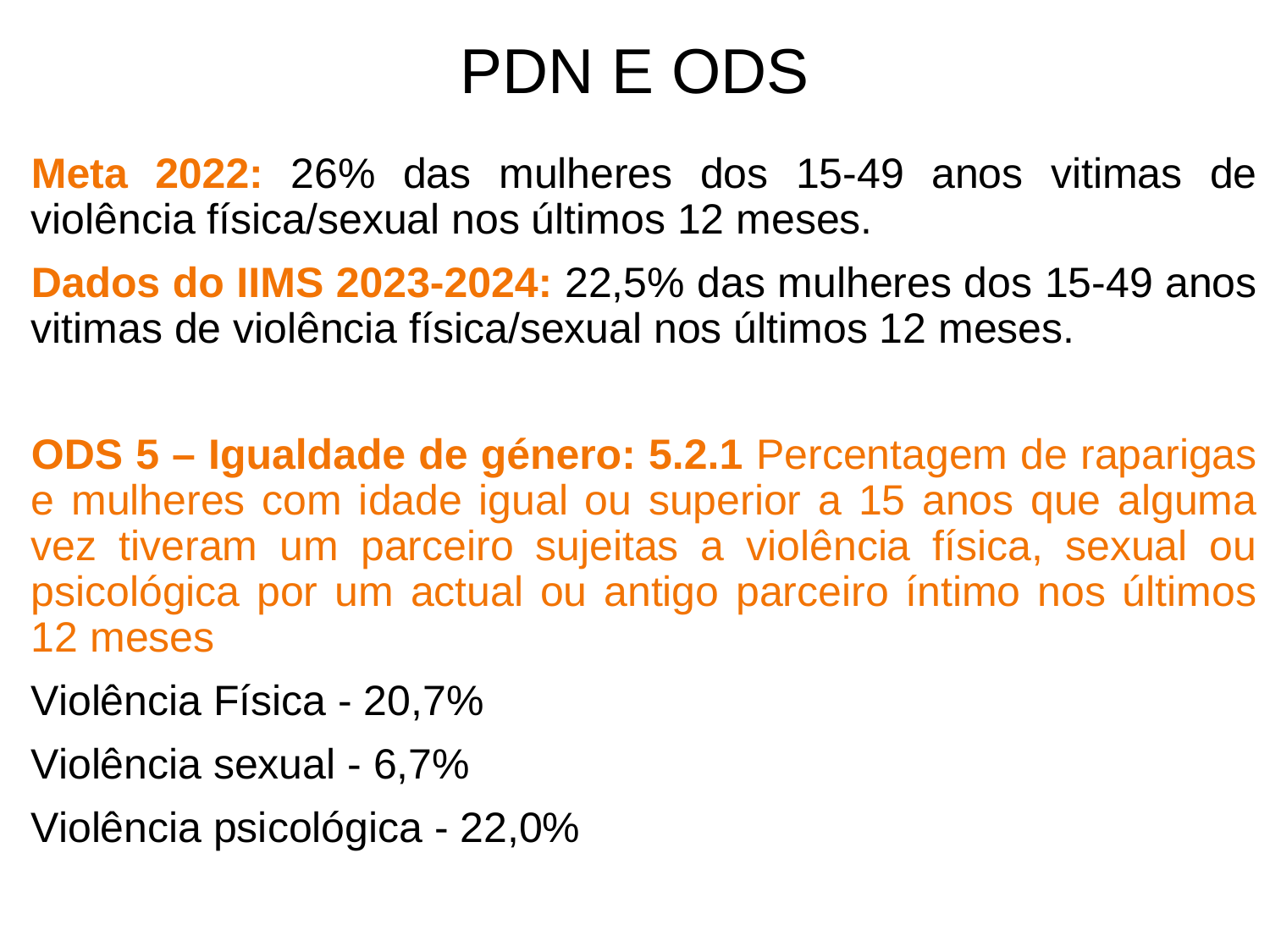

# PDN E ODS
Meta 2022: 26% das mulheres dos 15-49 anos vitimas de violência física/sexual nos últimos 12 meses.
Dados do IIMS 2023-2024: 22,5% das mulheres dos 15-49 anos vitimas de violência física/sexual nos últimos 12 meses.

ODS 5 – Igualdade de género: 5.2.1 Percentagem de raparigas e mulheres com idade igual ou superior a 15 anos que alguma vez tiveram um parceiro sujeitas a violência física, sexual ou psicológica por um actual ou antigo parceiro íntimo nos últimos 12 meses
Violência Física - 20,7%
Violência sexual - 6,7%
Violência psicológica - 22,0%